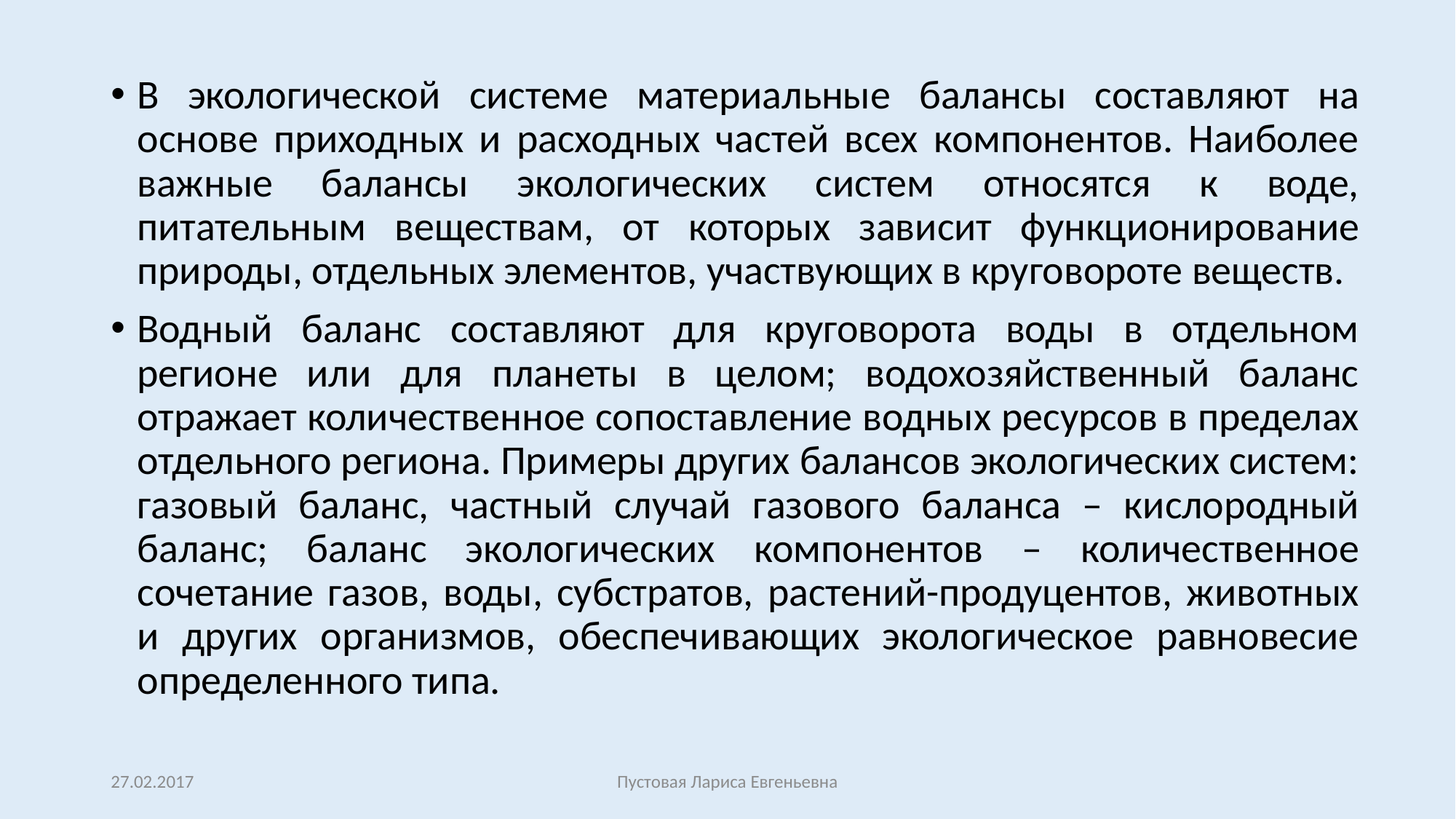

В экологической системе материальные балансы составляют на основе приходных и расходных частей всех компонентов. Наиболее важные балансы экологических систем относятся к воде, питательным веществам, от которых зависит функционирование природы, отдельных элементов, участвующих в круговороте веществ.
Водный баланс составляют для круговорота воды в отдельном регионе или для планеты в целом; водохозяйственный баланс отражает количественное сопоставление водных ресурсов в пределах отдельного региона. Примеры других балансов экологических систем: газовый баланс, частный случай газового баланса – кислородный баланс; баланс экологических компонентов – количественное сочетание газов, воды, субстратов, растений-продуцентов, животных и других организмов, обеспечивающих экологическое равновесие определенного типа.
27.02.2017
Пустовая Лариса Евгеньевна